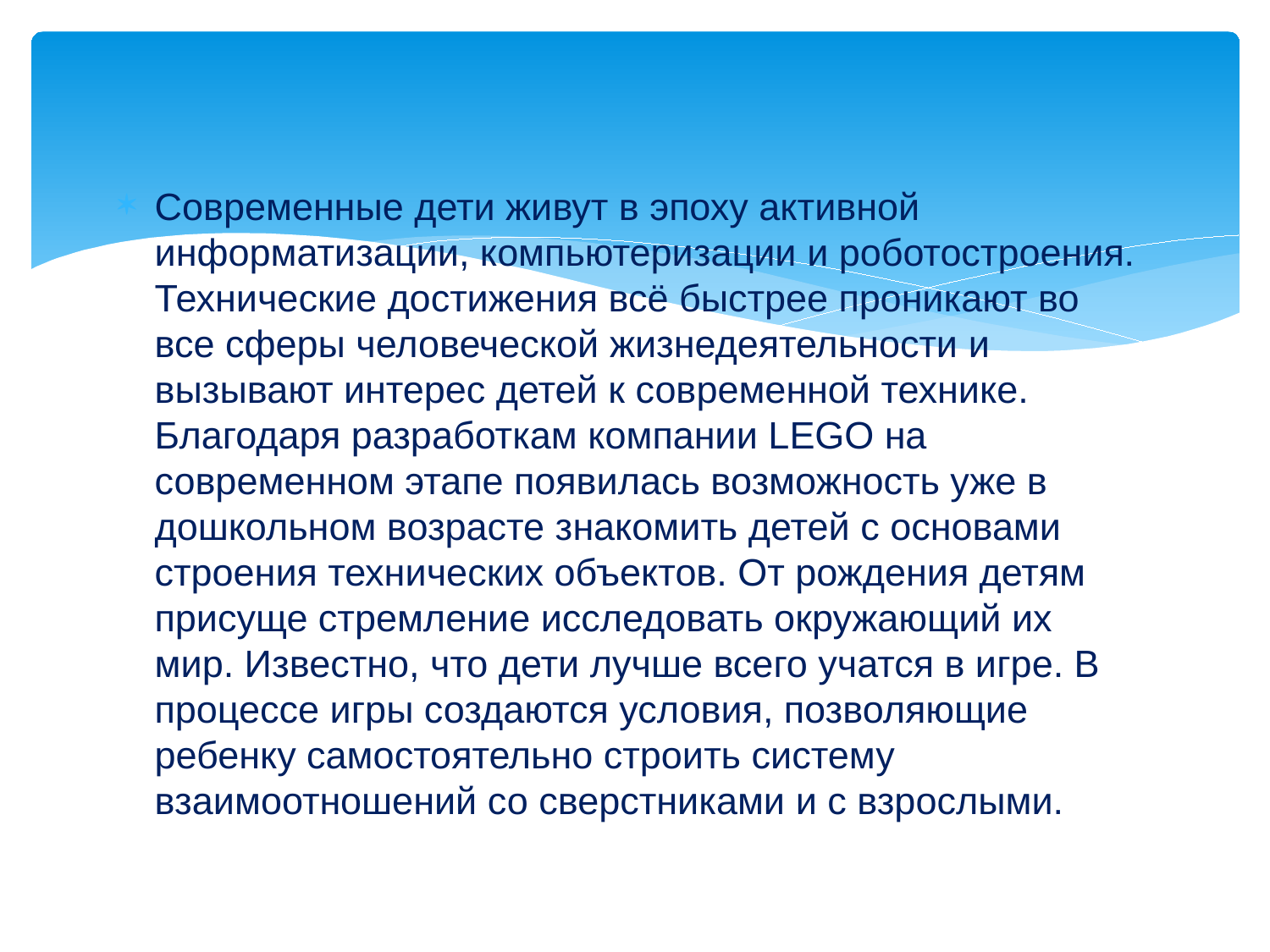

#
Современные дети живут в эпоху активной информатизации, компьютеризации и роботостроения. Технические достижения всё быстрее проникают во все сферы человеческой жизнедеятельности и вызывают интерес детей к современной технике. Благодаря разработкам компании LEGO на современном этапе появилась возможность уже в дошкольном возрасте знакомить детей с основами строения технических объектов. От рождения детям присуще стремление исследовать окружающий их мир. Известно, что дети лучше всего учатся в игре. В процессе игры создаются условия, позволяющие ребенку самостоятельно строить систему взаимоотношений со сверстниками и с взрослыми.